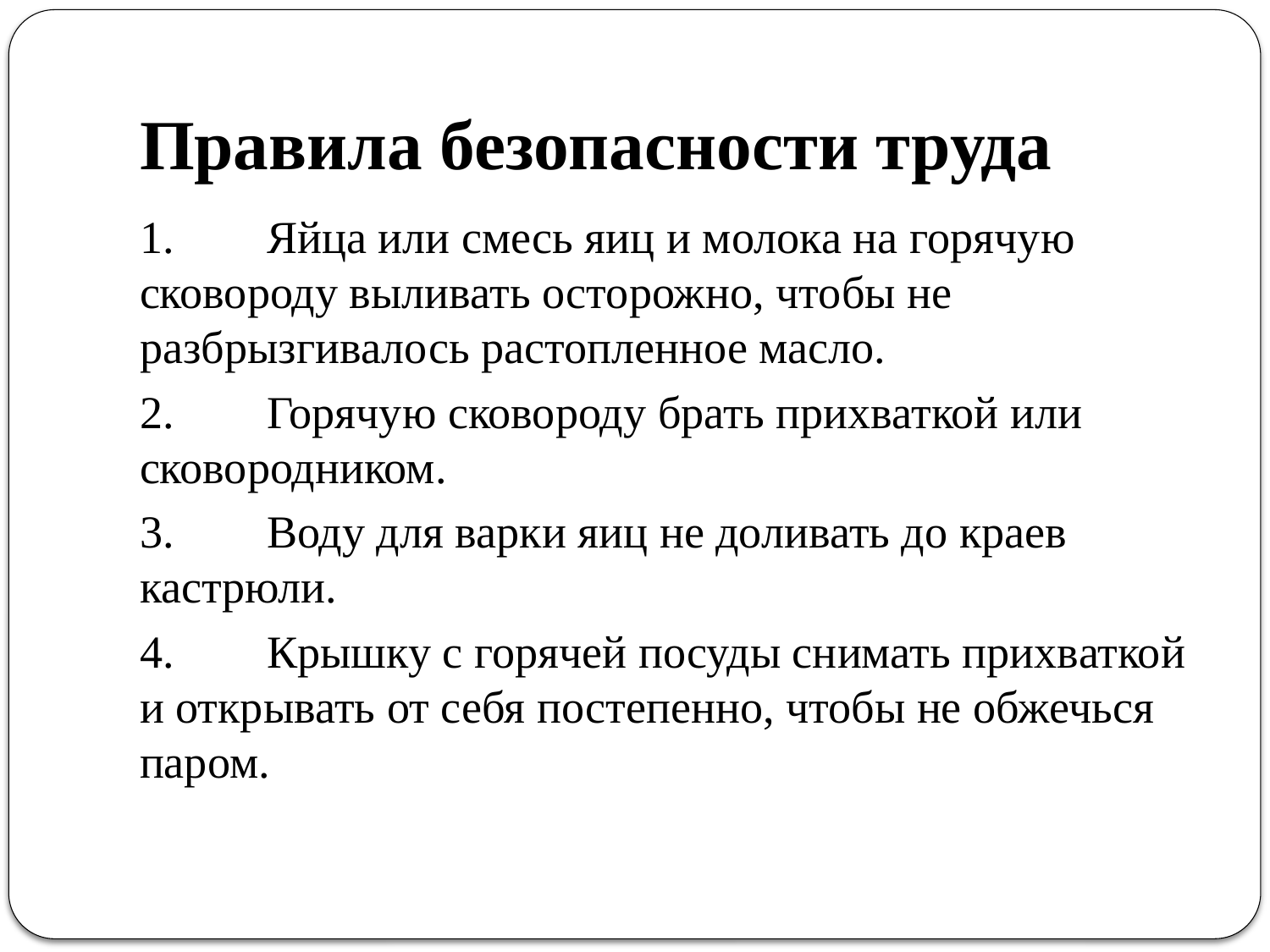

# Правила безопасности труда
1.	Яйца или смесь яиц и молока на горячую сковороду выливать осторожно, чтобы не разбрызгивалось растопленное масло.
2.	Горячую сковороду брать прихваткой или сковородником.
3.	Воду для варки яиц не доливать до краев кастрюли.
4.	Крышку с горячей посуды снимать прихваткой и открывать от себя постепенно, чтобы не обжечься паром.